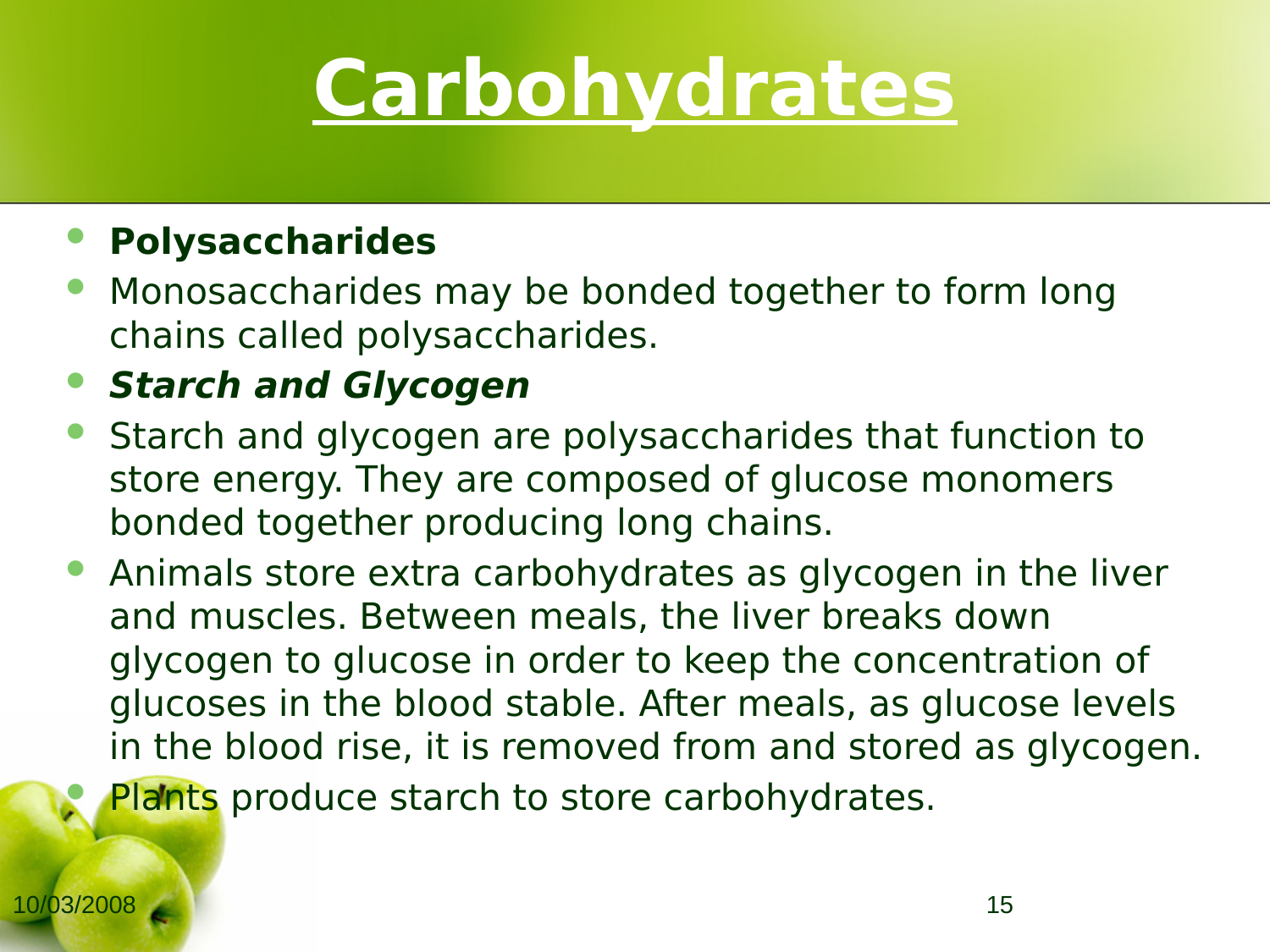

# Carbohydrates
Polysaccharides
Monosaccharides may be bonded together to form long chains called polysaccharides.
Starch and Glycogen
Starch and glycogen are polysaccharides that function to store energy. They are composed of glucose monomers bonded together producing long chains.
Animals store extra carbohydrates as glycogen in the liver and muscles. Between meals, the liver breaks down glycogen to glucose in order to keep the concentration of glucoses in the blood stable. After meals, as glucose levels in the blood rise, it is removed from and stored as glycogen.
Plants produce starch to store carbohydrates.

10/03/2008
15